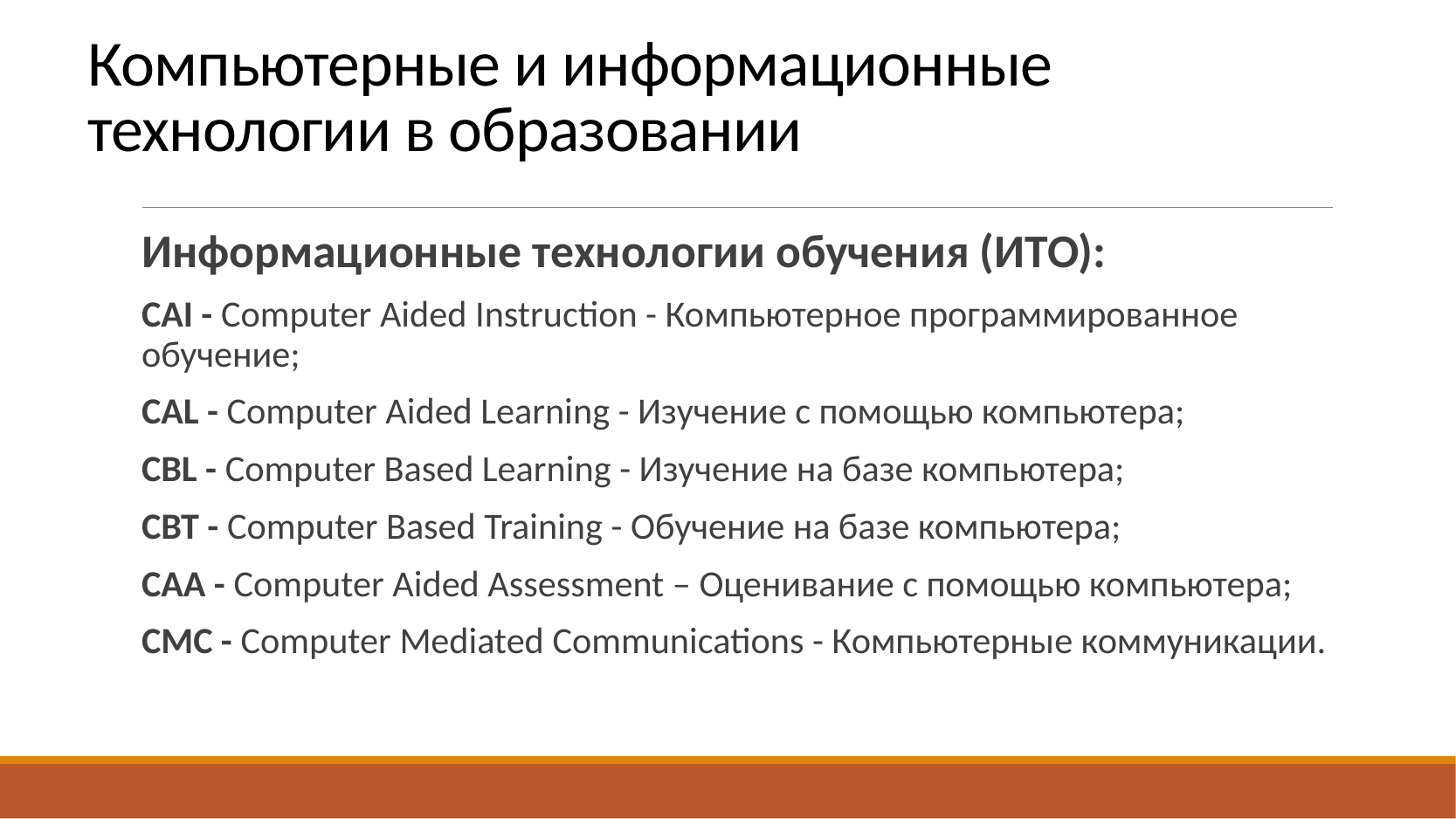

# Компьютерные и информационные технологии в образовании
	Информационные технологии обучения (ИТО):
CAI - Computer Aided Instruction - Компьютерное программированное обучение;
CAL - Computer Aided Learning - Изучение с помощью компьютера;
CBL - Computer Based Learning - Изучение на базе компьютера;
CBT - Computer Based Training - Обучение на базе компьютера;
CAA - Computer Aided Assessment – Оценивание с помощью компьютера;
CMC - Computer Mediated Communications - Компьютерные коммуникации.